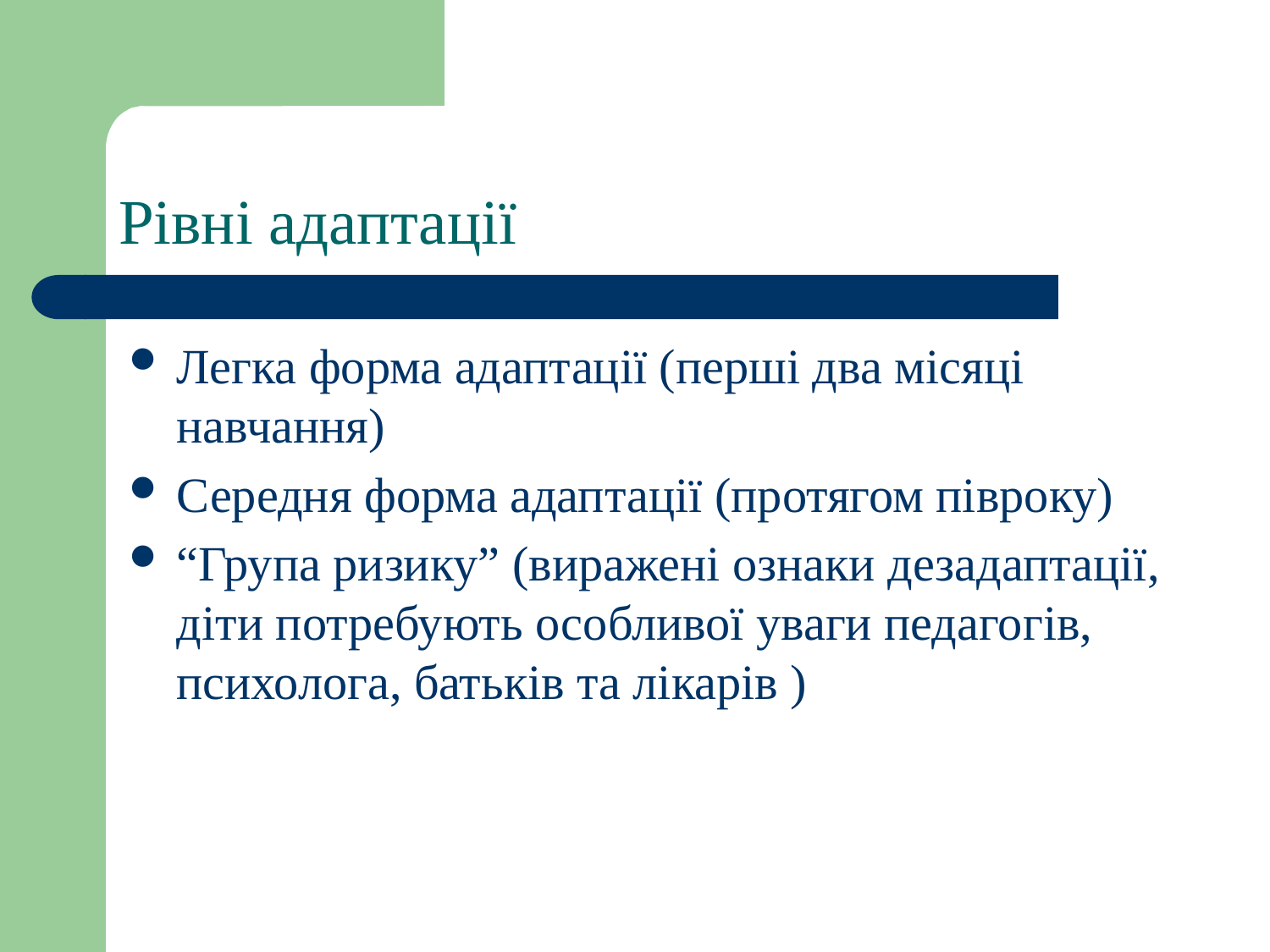

# Рівні адаптації
Легка форма адаптації (перші два місяці навчання)
Середня форма адаптації (протягом півроку)
“Група ризику” (виражені ознаки дезадаптації, діти потребують особливої уваги педагогів, психолога, батьків та лікарів )